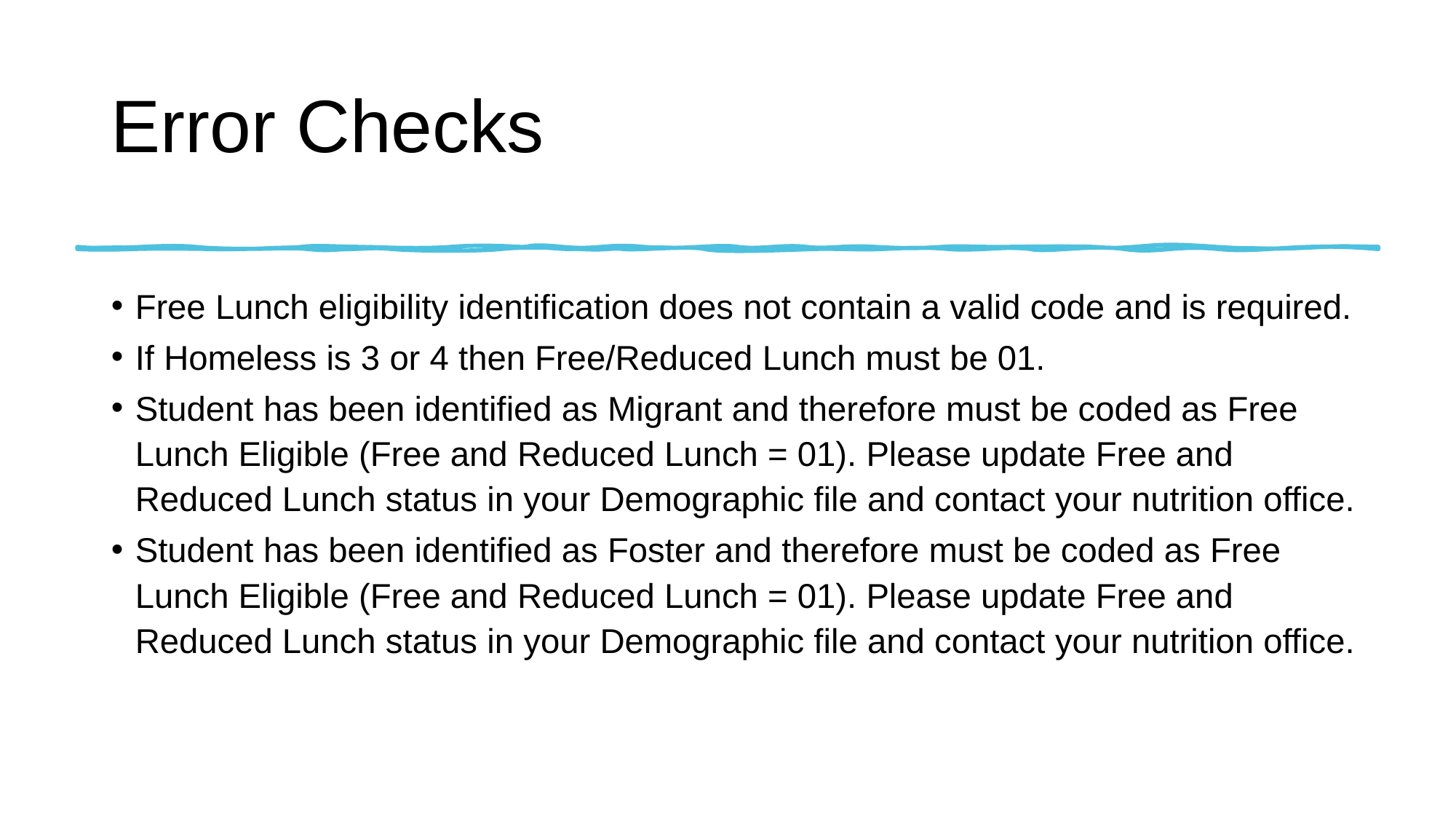

# Error Checks
Free Lunch eligibility identification does not contain a valid code and is required.
If Homeless is 3 or 4 then Free/Reduced Lunch must be 01.
Student has been identified as Migrant and therefore must be coded as Free Lunch Eligible (Free and Reduced Lunch = 01). Please update Free and Reduced Lunch status in your Demographic file and contact your nutrition office.
Student has been identified as Foster and therefore must be coded as Free Lunch Eligible (Free and Reduced Lunch = 01). Please update Free and Reduced Lunch status in your Demographic file and contact your nutrition office.